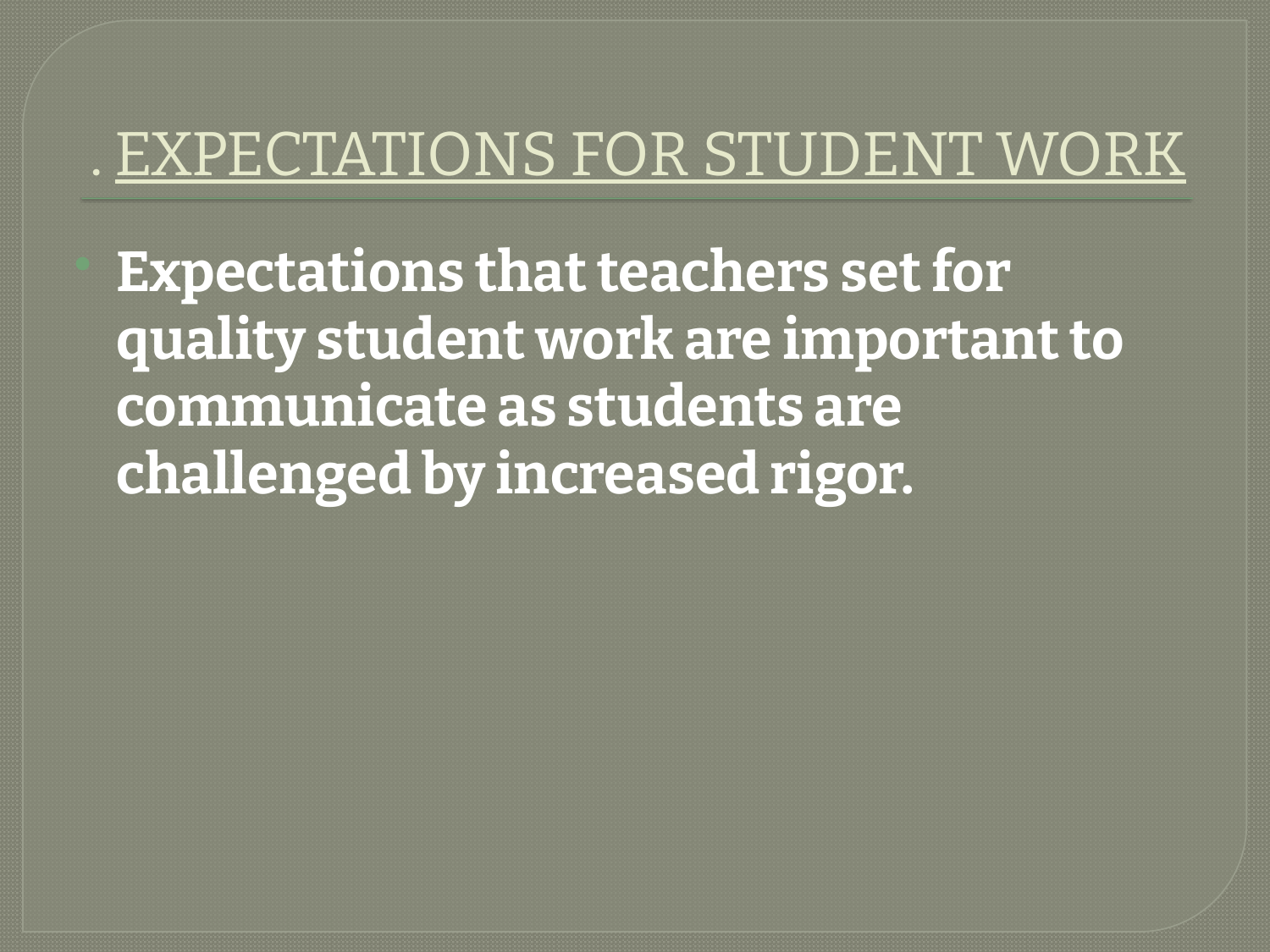

# . EXPECTATIONS FOR STUDENT WORK
Expectations that teachers set for quality student work are important to communicate as students are challenged by increased rigor.